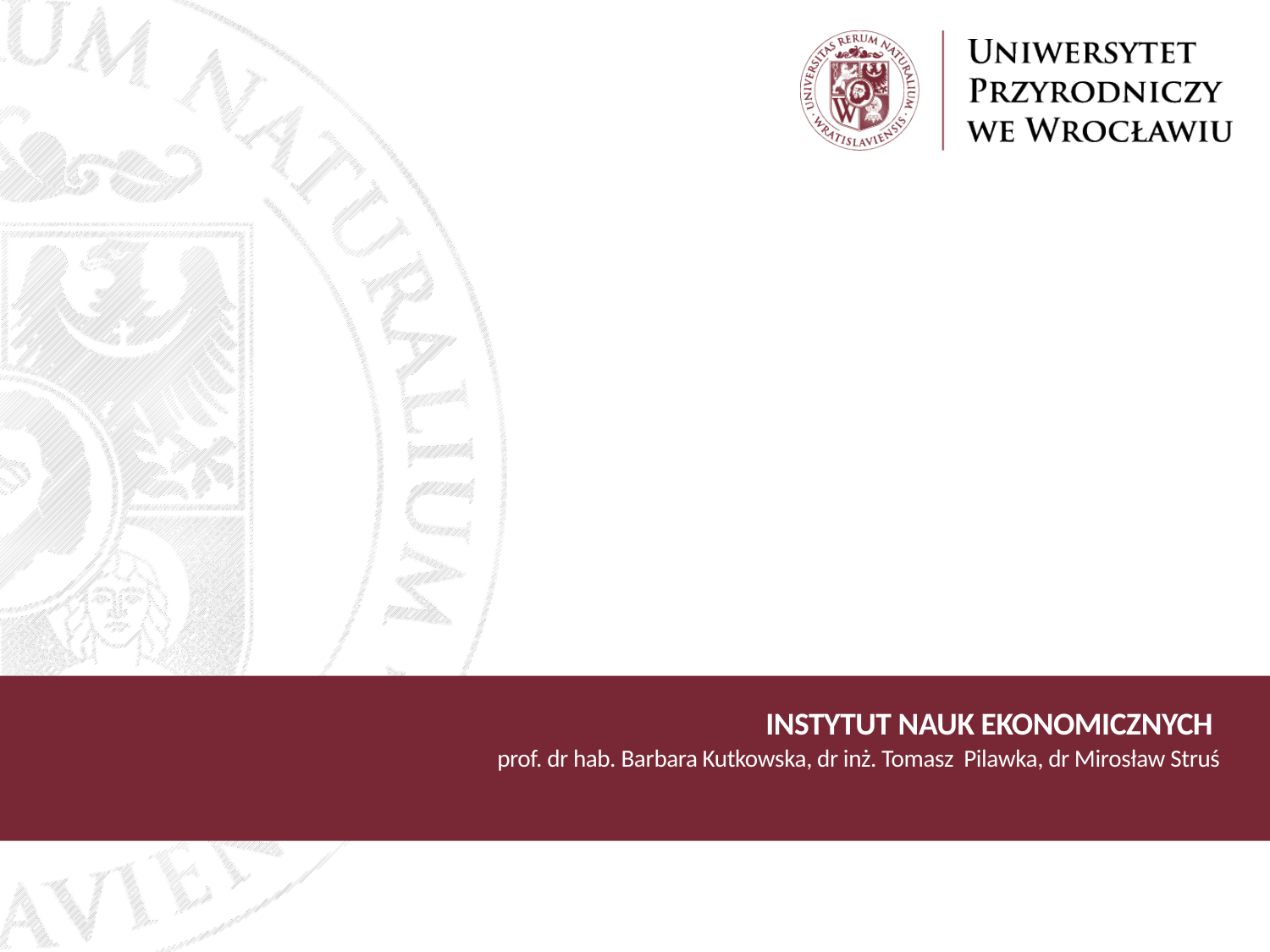

INSTYTUT NAUK EKONOMICZNYCH
prof. dr hab. Barbara Kutkowska, dr inż. Tomasz  Pilawka, dr Mirosław Struś